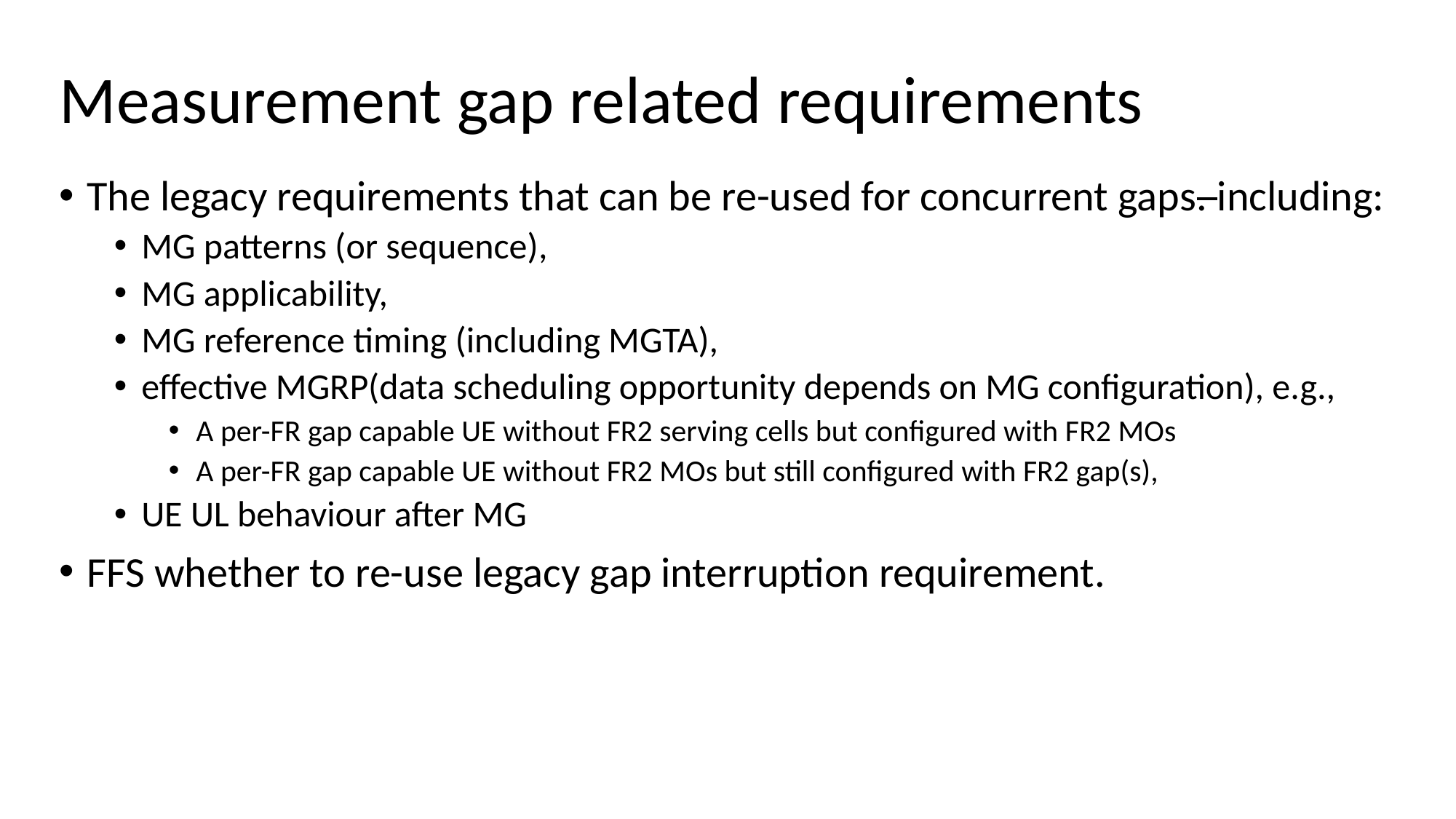

# Measurement gap related requirements
The legacy requirements that can be re-used for concurrent gaps. including:
MG patterns (or sequence),
MG applicability,
MG reference timing (including MGTA),
effective MGRP(data scheduling opportunity depends on MG configuration), e.g.,
A per-FR gap capable UE without FR2 serving cells but configured with FR2 MOs
A per-FR gap capable UE without FR2 MOs but still configured with FR2 gap(s),
UE UL behaviour after MG
FFS whether to re-use legacy gap interruption requirement.